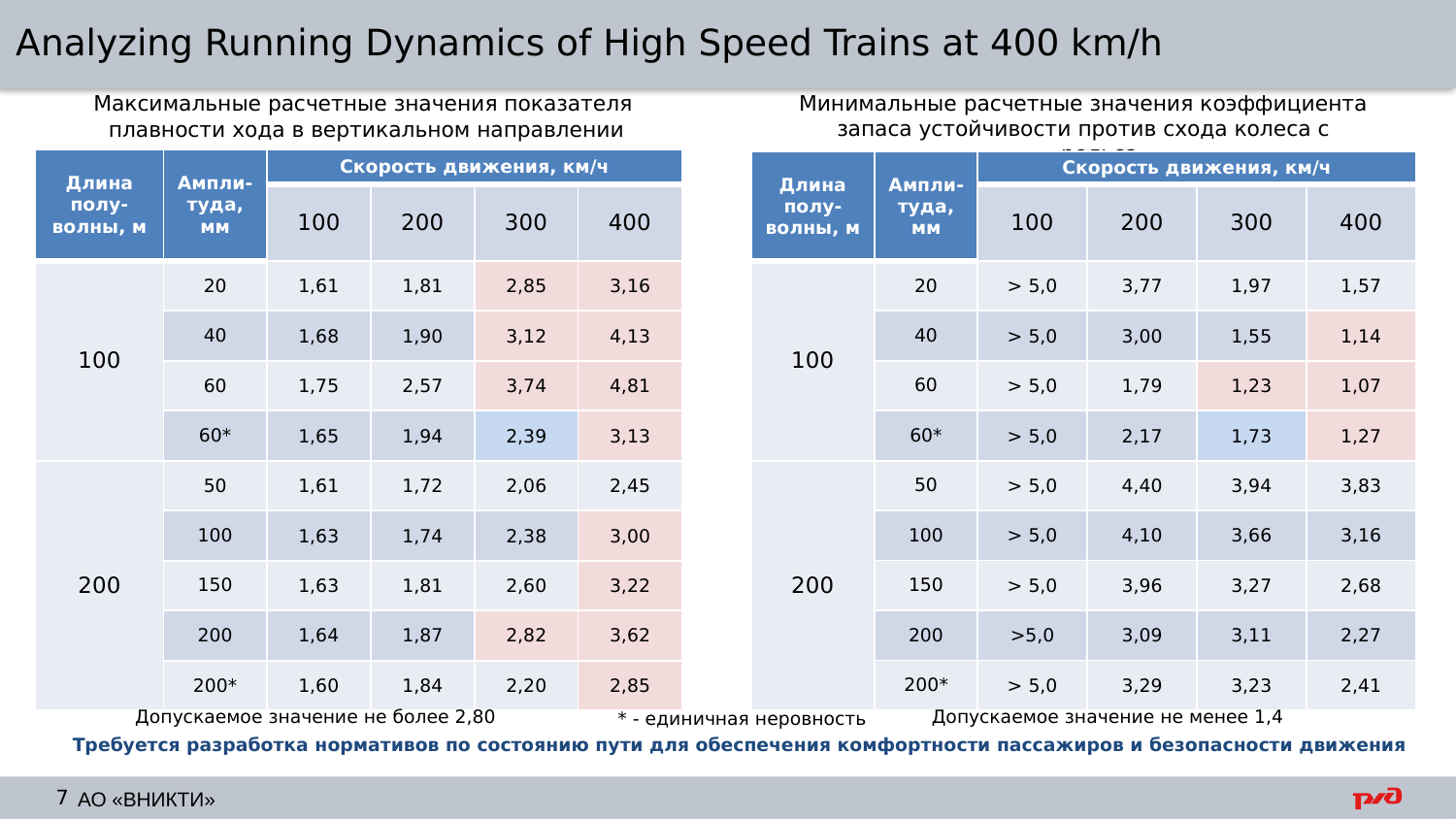

Analyzing Running Dynamics of High Speed Trains at 400 km/h
Минимальные расчетные значения коэффициента
запаса устойчивости против схода колеса с рельса
Максимальные расчетные значения показателя
плавности хода в вертикальном направлении
| Длина полу-волны, м | Ампли-туда, мм | Скорость движения, км/ч |  |  |  |
| --- | --- | --- | --- | --- | --- |
|  |  | 100 | 200 | 300 | 400 |
| 100 | 20 | 1,61 | 1,81 | 2,85 | 3,16 |
|  | 40 | 1,68 | 1,90 | 3,12 | 4,13 |
|  | 60 | 1,75 | 2,57 | 3,74 | 4,81 |
|  | 60\* | 1,65 | 1,94 | 2,39 | 3,13 |
| 200 | 50 | 1,61 | 1,72 | 2,06 | 2,45 |
|  | 100 | 1,63 | 1,74 | 2,38 | 3,00 |
|  | 150 | 1,63 | 1,81 | 2,60 | 3,22 |
|  | 200 | 1,64 | 1,87 | 2,82 | 3,62 |
|  | 200\* | 1,60 | 1,84 | 2,20 | 2,85 |
| Длина полу-волны, м | Ампли-туда, мм | Скорость движения, км/ч |  |  |  |
| --- | --- | --- | --- | --- | --- |
|  |  | 100 | 200 | 300 | 400 |
| 100 | 20 | > 5,0 | 3,77 | 1,97 | 1,57 |
|  | 40 | > 5,0 | 3,00 | 1,55 | 1,14 |
|  | 60 | > 5,0 | 1,79 | 1,23 | 1,07 |
|  | 60\* | > 5,0 | 2,17 | 1,73 | 1,27 |
| 200 | 50 | > 5,0 | 4,40 | 3,94 | 3,83 |
|  | 100 | > 5,0 | 4,10 | 3,66 | 3,16 |
|  | 150 | > 5,0 | 3,96 | 3,27 | 2,68 |
|  | 200 | >5,0 | 3,09 | 3,11 | 2,27 |
|  | 200\* | > 5,0 | 3,29 | 3,23 | 2,41 |
Допускаемое значение не более 2,80
Допускаемое значение не менее 1,4
* - единичная неровность
Требуется разработка нормативов по состоянию пути для обеспечения комфортности пассажиров и безопасности движения